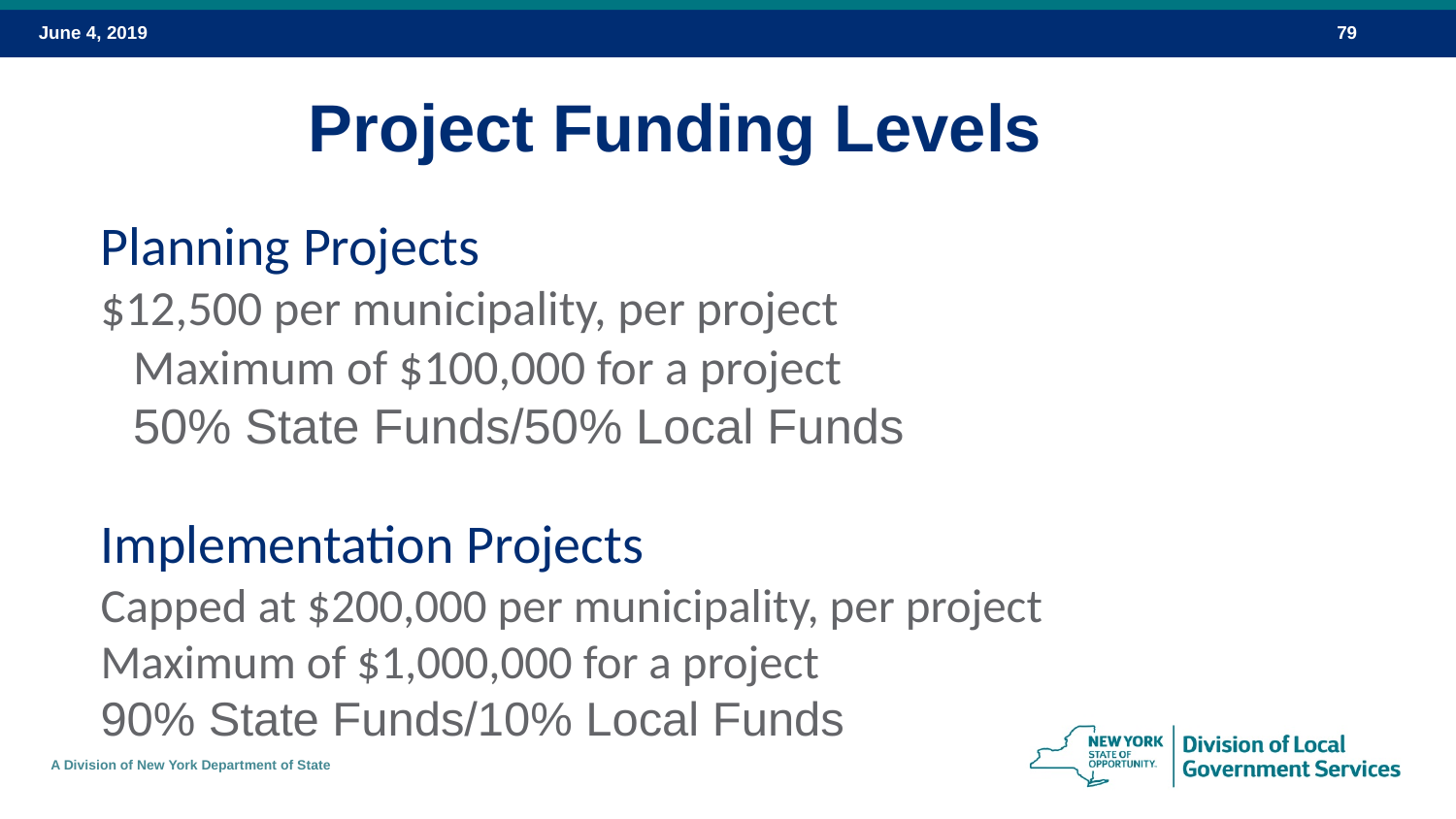

Project Funding Levels
Planning Projects
	$12,500 per municipality, per project
	Maximum of $100,000 for a project
	50% State Funds/50% Local Funds

Implementation Projects
	Capped at $200,000 per municipality, per project
	Maximum of $1,000,000 for a project
	90% State Funds/10% Local Funds